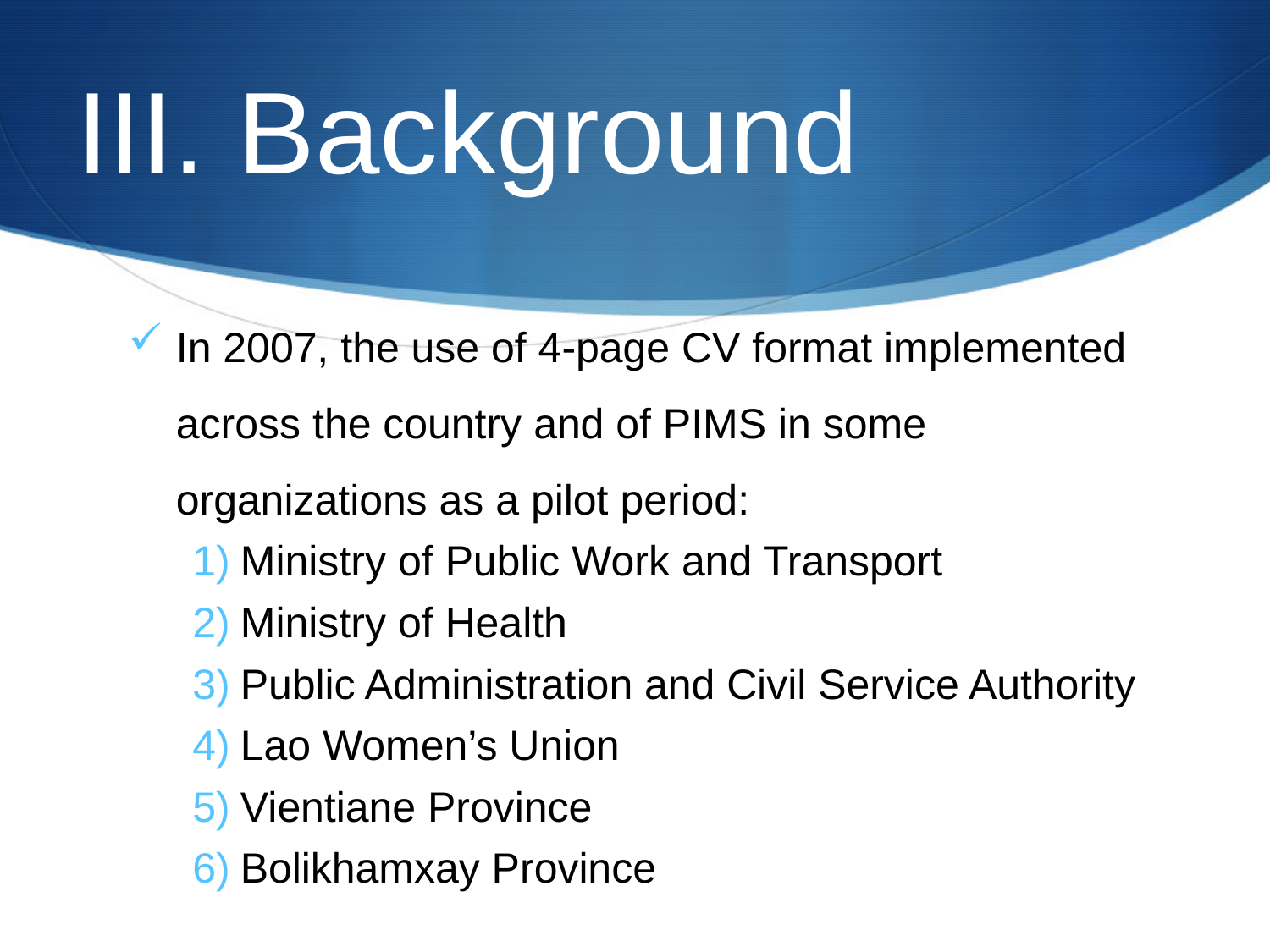

# III. Background
In 2007, the use of 4-page CV format implemented across the country and of PIMS in some organizations as a pilot period:
Ministry of Public Work and Transport
Ministry of Health
Public Administration and Civil Service Authority
Lao Women’s Union
Vientiane Province
Bolikhamxay Province